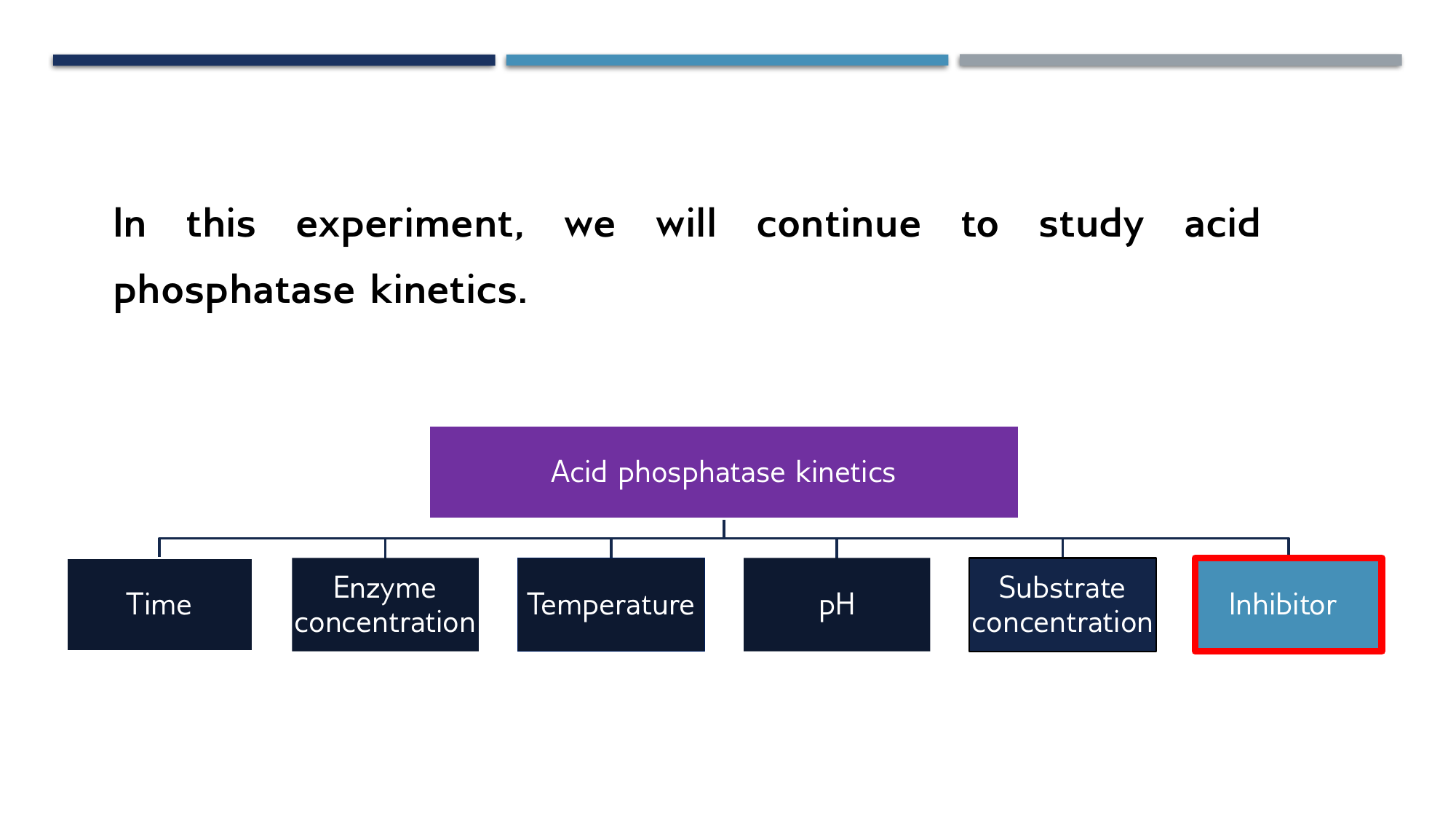

In this experiment, we will continue to study acid phosphatase kinetics.
Acid phosphatase kinetics
Time
Enzyme concentration
Temperature
pH
Substrate concentration
Inhibitor